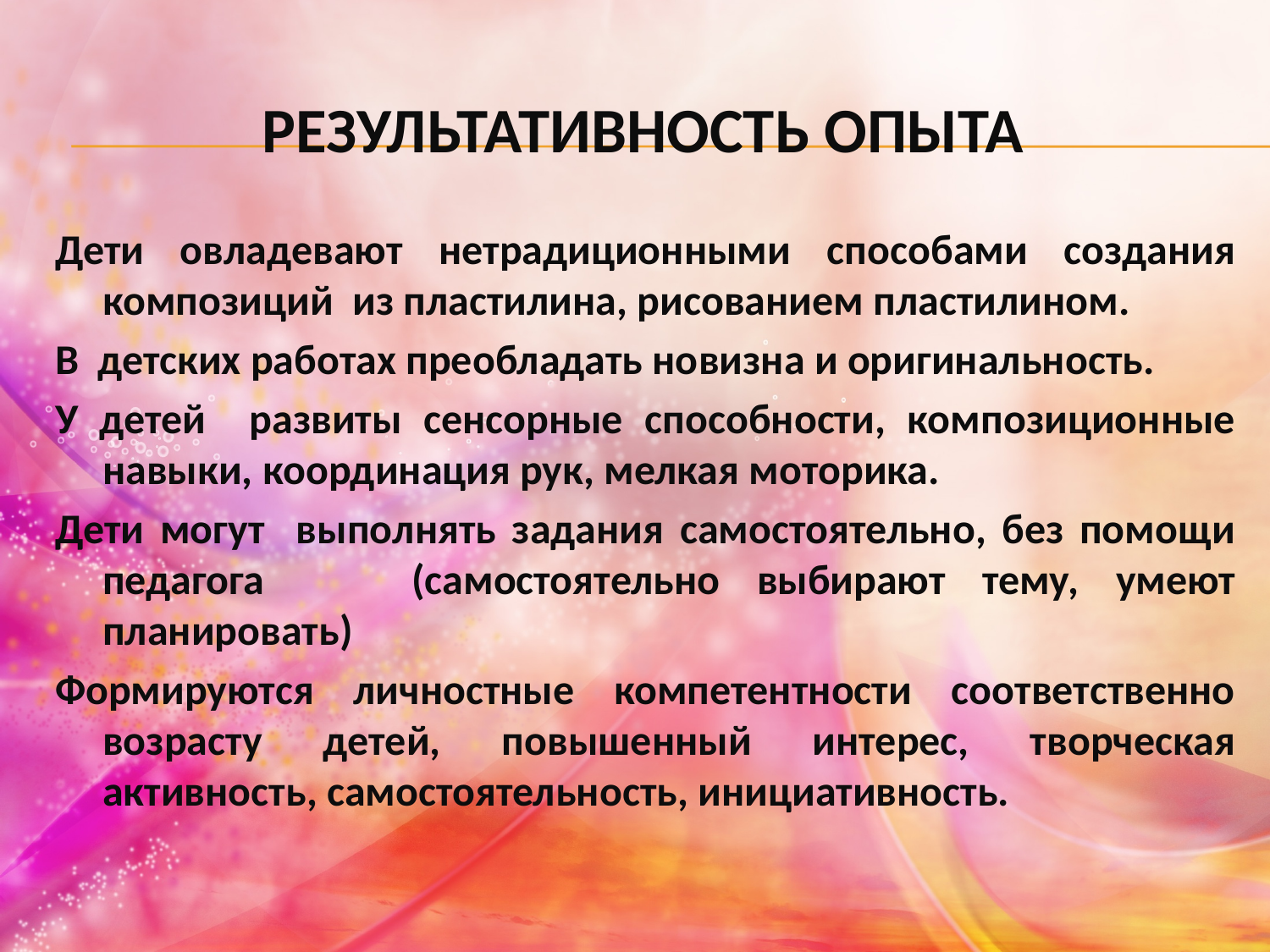

# Результативность опыта
Дети овладевают нетрадиционными способами создания композиций  из пластилина, рисованием пластилином.
В  детских работах преобладать новизна и оригинальность.
У детей  развиты сенсорные способности, композиционные навыки, координация рук, мелкая моторика.
Дети могут  выполнять задания самостоятельно, без помощи педагога    (самостоятельно выбирают тему, умеют планировать)
Формируются личностные компетентности соответственно возрасту детей, повышенный интерес, творческая активность, самостоятельность, инициативность.